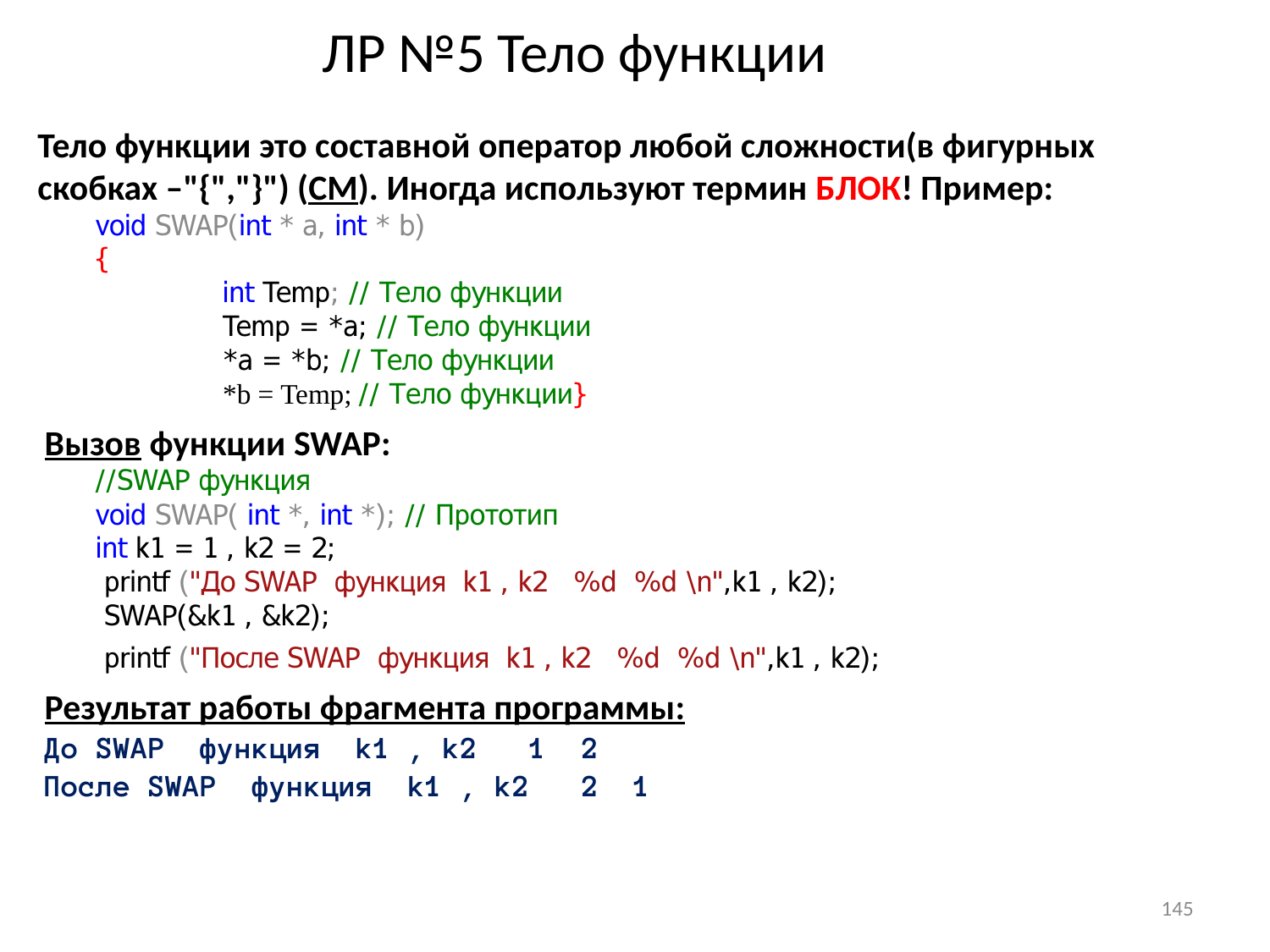

# ЛР №5 Тело функции
Тело функции это составной оператор любой сложности(в фигурных скобках –"{","}") (СМ). Иногда используют термин БЛОК! Пример:
void SWAP(int * a, int * b)
{
	int Temp; // Тело функции
	Temp = *a; // Тело функции
	*a = *b; // Тело функции
	*b = Temp; // Тело функции}
Вызов функции SWAP:
//SWAP функция
void SWAP( int *, int *); // Прототип
int k1 = 1 , k2 = 2;
 printf ("До SWAP  функция  k1 , k2   %d  %d \n",k1 , k2);
 SWAP(&k1 , &k2);
 printf ("После SWAP  функция  k1 , k2   %d  %d \n",k1 , k2);
Результат работы фрагмента программы:
До SWAP  функция  k1 , k2   1  2
После SWAP  функция  k1 , k2   2  1

145